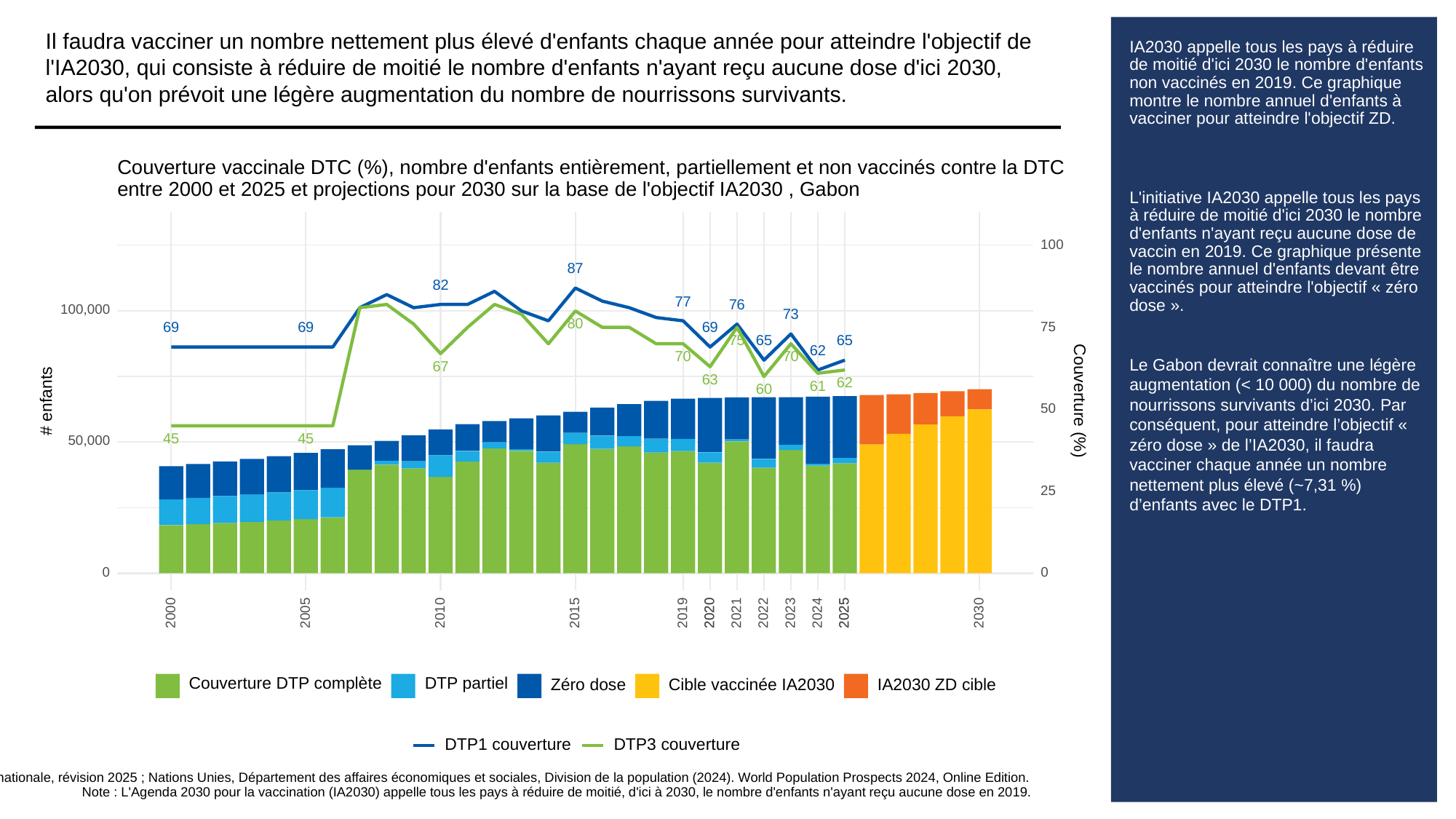

Il faudra vacciner un nombre nettement plus élevé d'enfants chaque année pour atteindre l'objectif de l'IA2030, qui consiste à réduire de moitié le nombre d'enfants n'ayant reçu aucune dose d'ici 2030, alors qu'on prévoit une légère augmentation du nombre de nourrissons survivants.
# IA2030 appelle tous les pays à réduire de moitié d'ici 2030 le nombre d'enfants non vaccinés en 2019. Ce graphique montre le nombre annuel d'enfants à vacciner pour atteindre l'objectif ZD.

L'initiative IA2030 appelle tous les pays à réduire de moitié d'ici 2030 le nombre d'enfants n'ayant reçu aucune dose de vaccin en 2019. Ce graphique présente le nombre annuel d'enfants devant être vaccinés pour atteindre l'objectif « zéro dose ».

Le Gabon devrait connaître une légère augmentation (< 10 000) du nombre de nourrissons survivants d’ici 2030. Par conséquent, pour atteindre l’objectif « zéro dose » de l’IA2030, il faudra vacciner chaque année un nombre nettement plus élevé (~7,31 %) d’enfants avec le DTP1.

Couverture vaccinale DTC (%), nombre d'enfants entièrement, partiellement et non vaccinés contre la DTC
entre 2000 et 2025 et projections pour 2030 sur la base de l'objectif IA2030 , Gabon

100

87
82

77
76
100,000

73

80
75
69
69
69
75
65
65
62
70
70
67
63

62
61
60

Couverture (%)

# enfants

50

45
45
50,000

25

0
0

2023
2030
2000
2005
2010
2015
2019
2020
2020
2021
2022
2024
2025
2025

Couverture DTP complète
DTP partiel
Cible vaccinée IA2030
Zéro dose
IA2030 ZD cible
DTP3 couverture
DTP1 couverture

Sources : Estimations OMS/UNICEF de la couverture vaccinale nationale, révision 2025 ; Nations Unies, Département des affaires économiques et sociales, Division de la population (2024). World Population Prospects 2024, Online Edition.
Note : L'Agenda 2030 pour la vaccination (IA2030) appelle tous les pays à réduire de moitié, d'ici à 2030, le nombre d'enfants n'ayant reçu aucune dose en 2019.